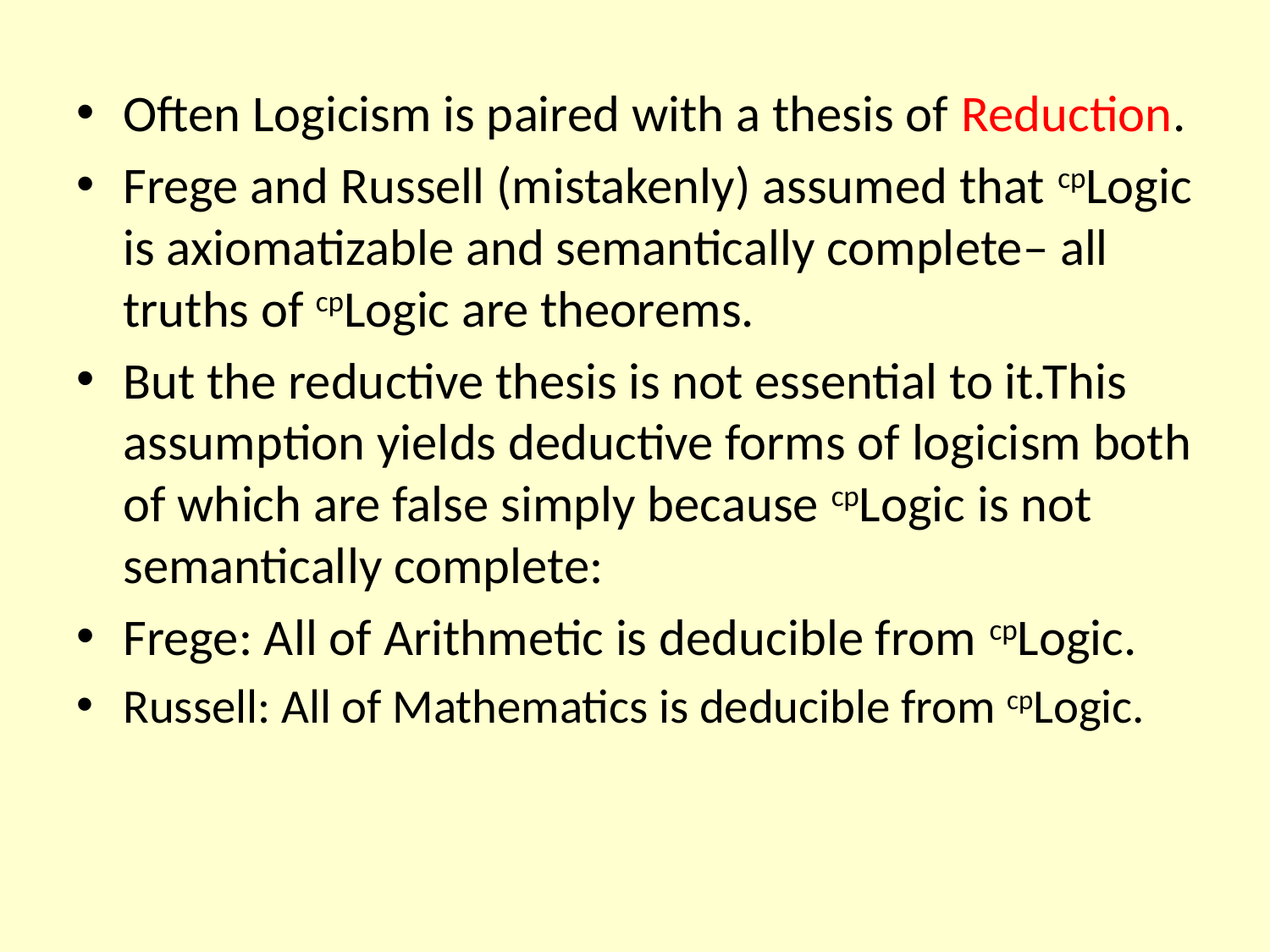

Often Logicism is paired with a thesis of Reduction.
Frege and Russell (mistakenly) assumed that cpLogic is axiomatizable and semantically complete– all truths of cpLogic are theorems.
But the reductive thesis is not essential to it.This assumption yields deductive forms of logicism both of which are false simply because cpLogic is not semantically complete:
Frege: All of Arithmetic is deducible from cpLogic.
Russell: All of Mathematics is deducible from cpLogic.